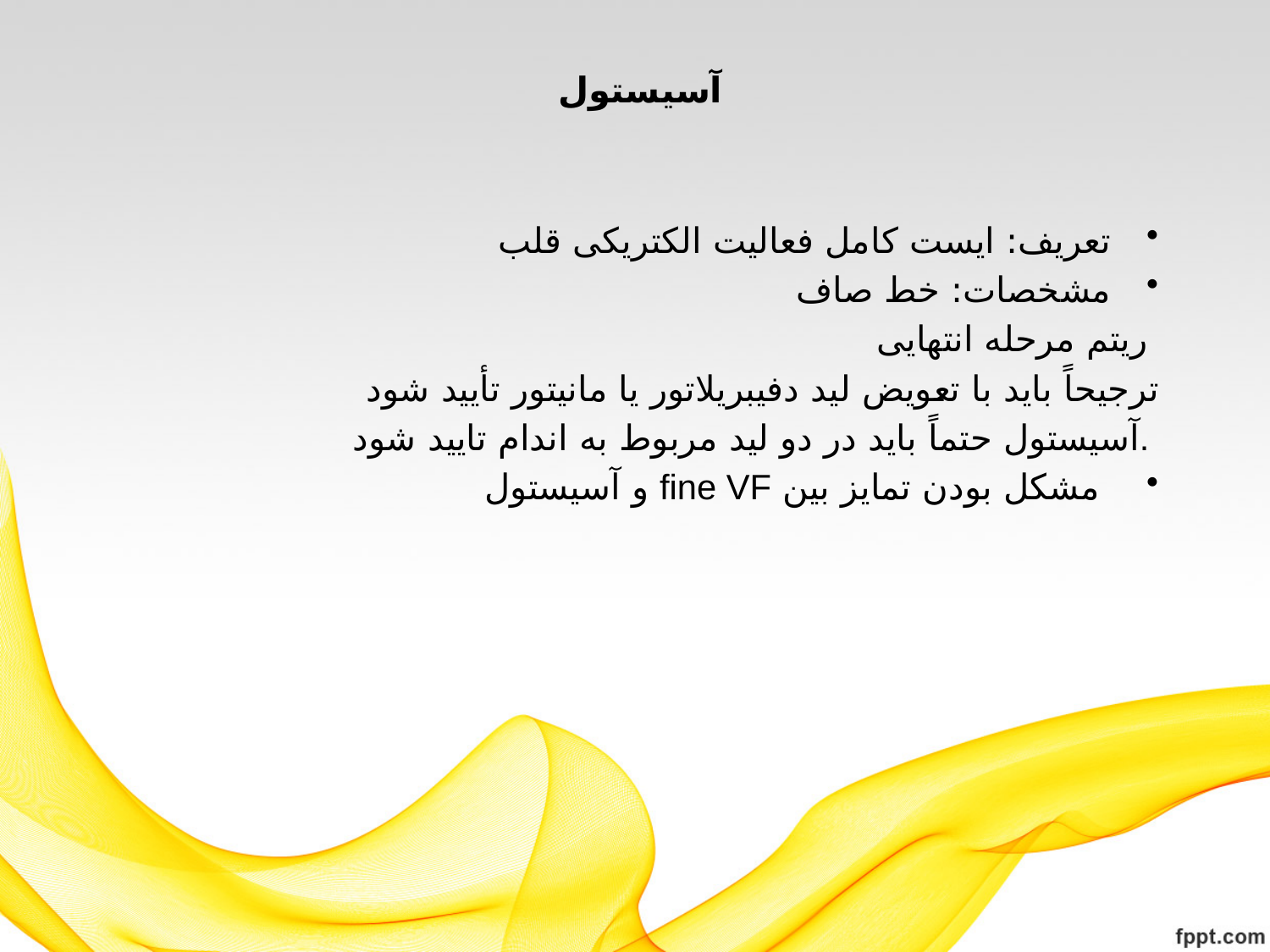

# آسیستول
تعریف: ایست کامل فعالیت الکتریکی قلب
مشخصات: خط صاف
            ریتم مرحله انتهایی
            ترجیحاً باید با تعویض لید دفیبریلاتور یا مانیتور تأیید شود
             آسیستول حتماً باید در دو لید مربوط به اندام تایید شود.
 مشکل بودن تمایز بین fine VF و آسیستول